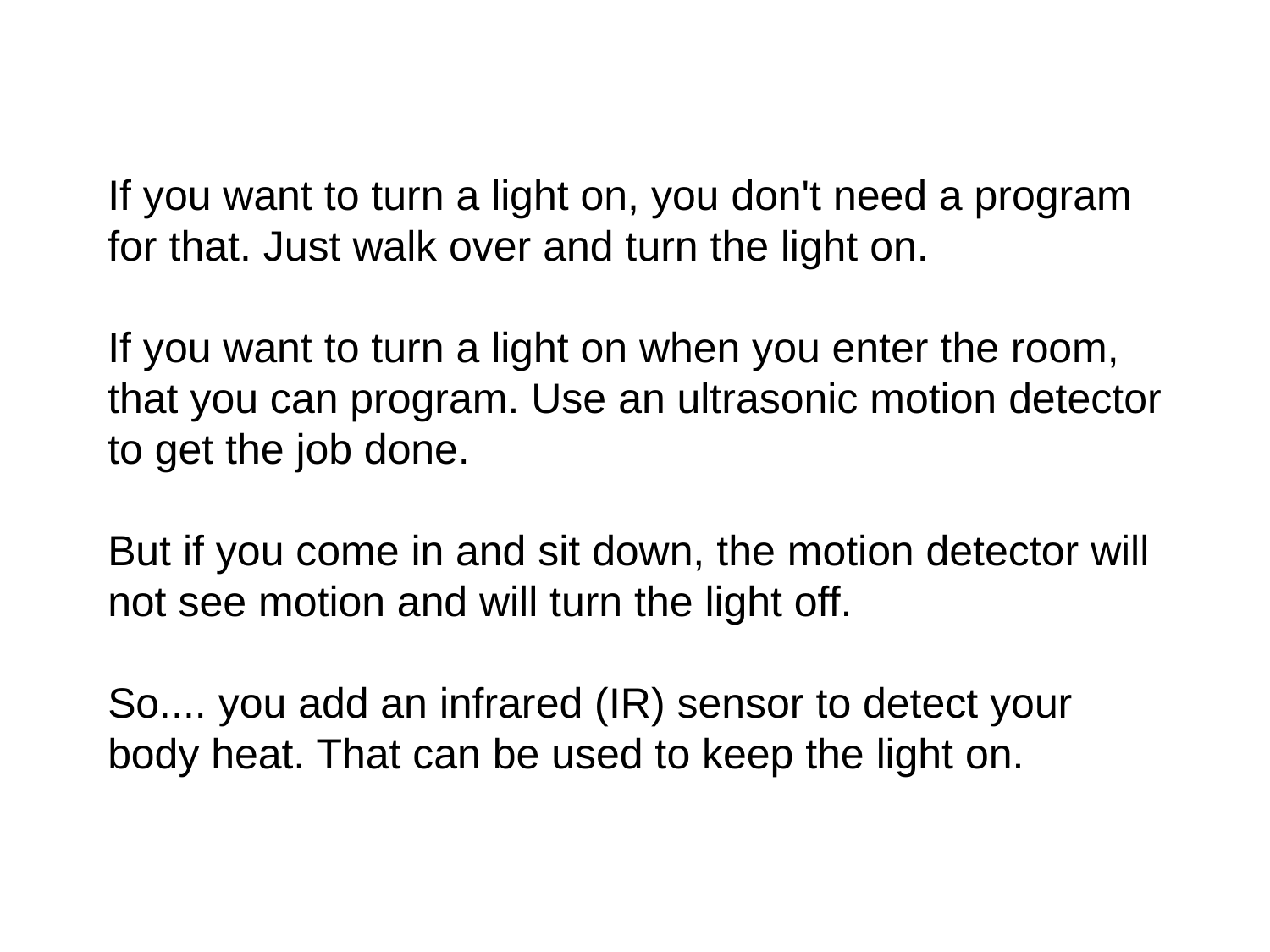

If you want to turn a light on, you don't need a program for that. Just walk over and turn the light on.

If you want to turn a light on when you enter the room, that you can program. Use an ultrasonic motion detector to get the job done.

But if you come in and sit down, the motion detector will not see motion and will turn the light off.

So.... you add an infrared (IR) sensor to detect your body heat. That can be used to keep the light on.